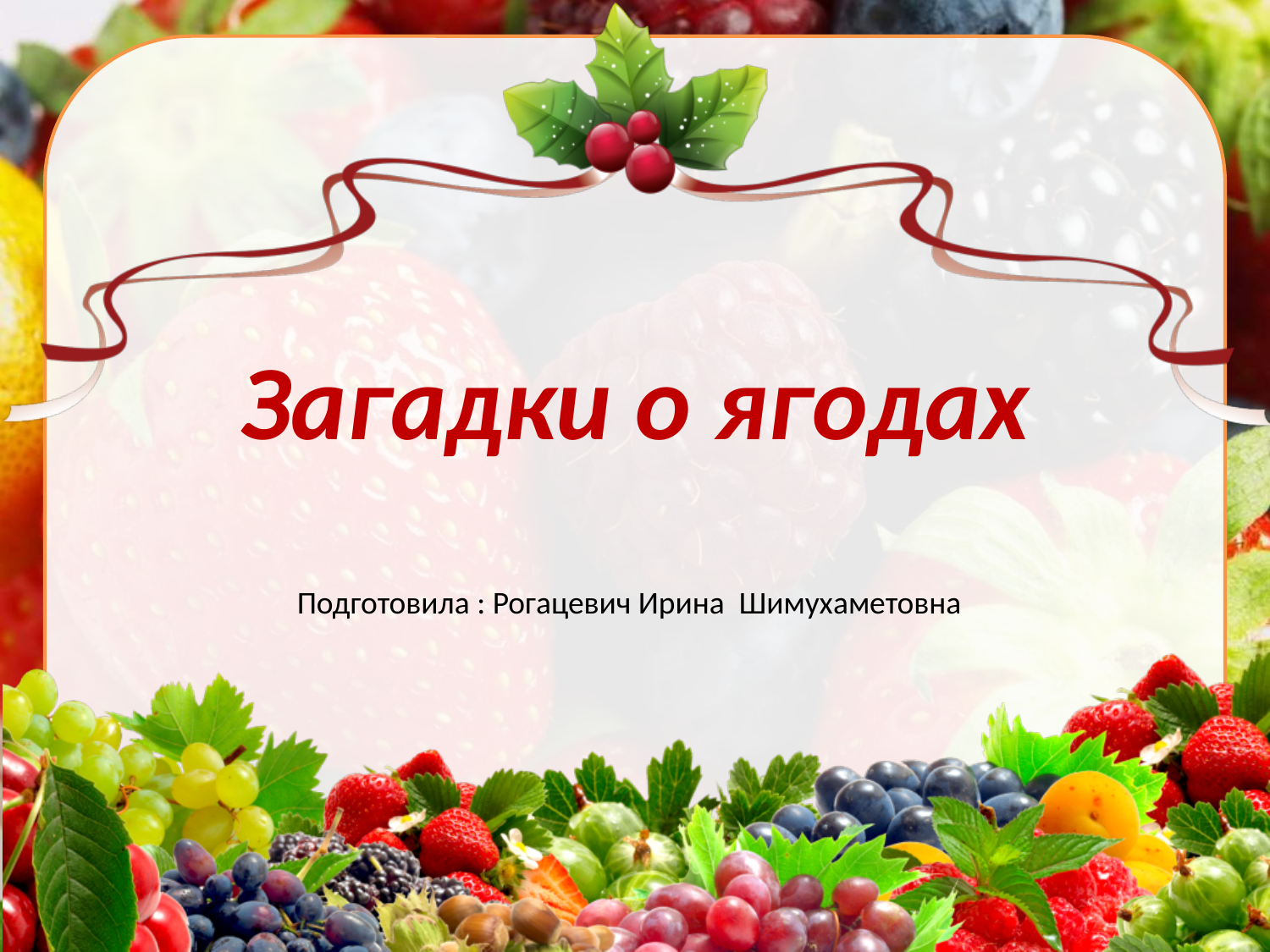

# Загадки о ягодах
Подготовила : Рогацевич Ирина  Шимухаметовна